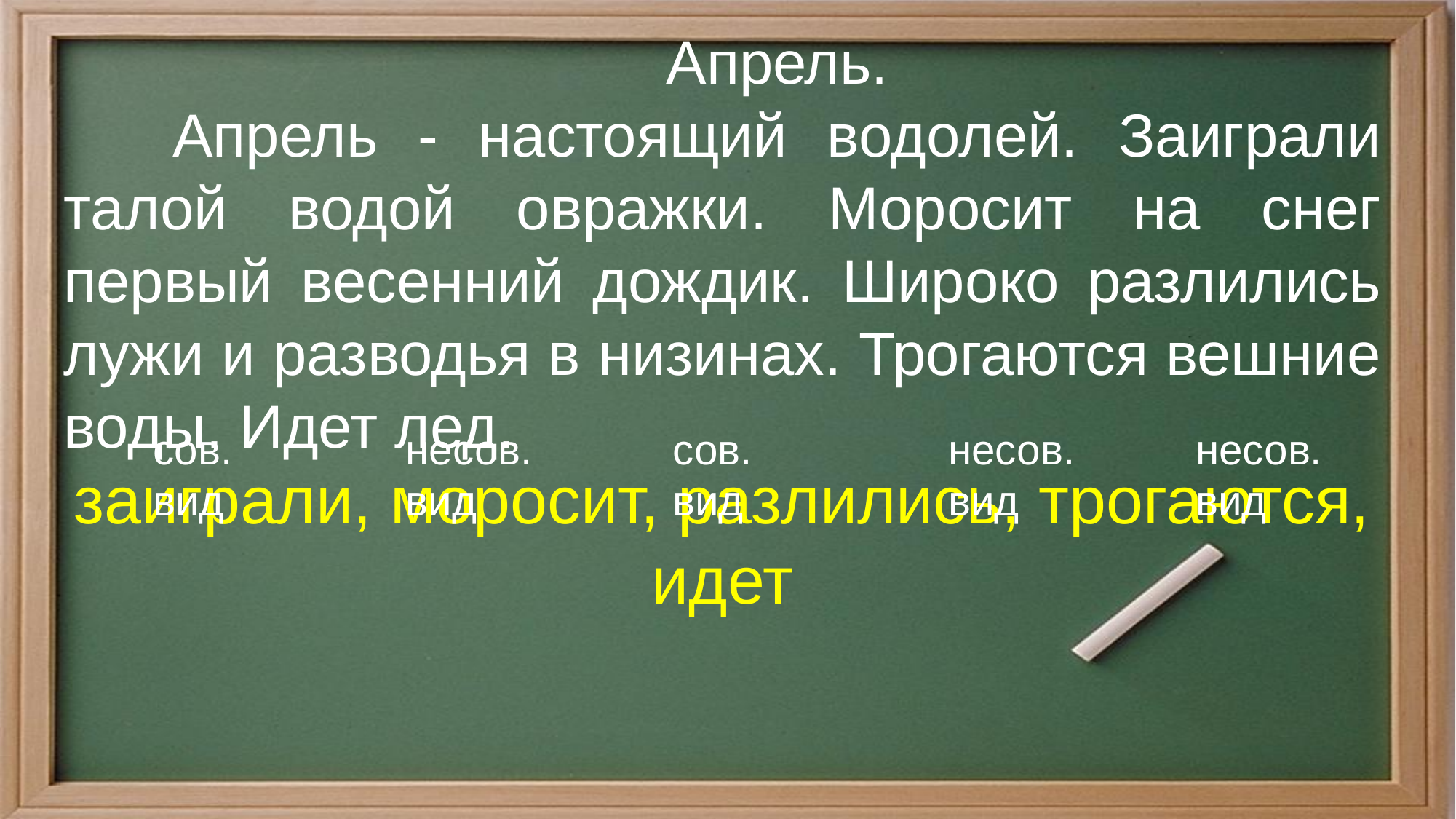

Апрель.
	Апрель - настоящий водолей. Заиграли талой водой овражки. Моросит на снег первый весенний дождик. Широко разлились лужи и разводья в низинах. Трогаются вешние воды. Идет лед.
сов. вид
несов. вид
несов. вид
сов. вид
несов. вид
заиграли, моросит, разлились, трогаются, идет